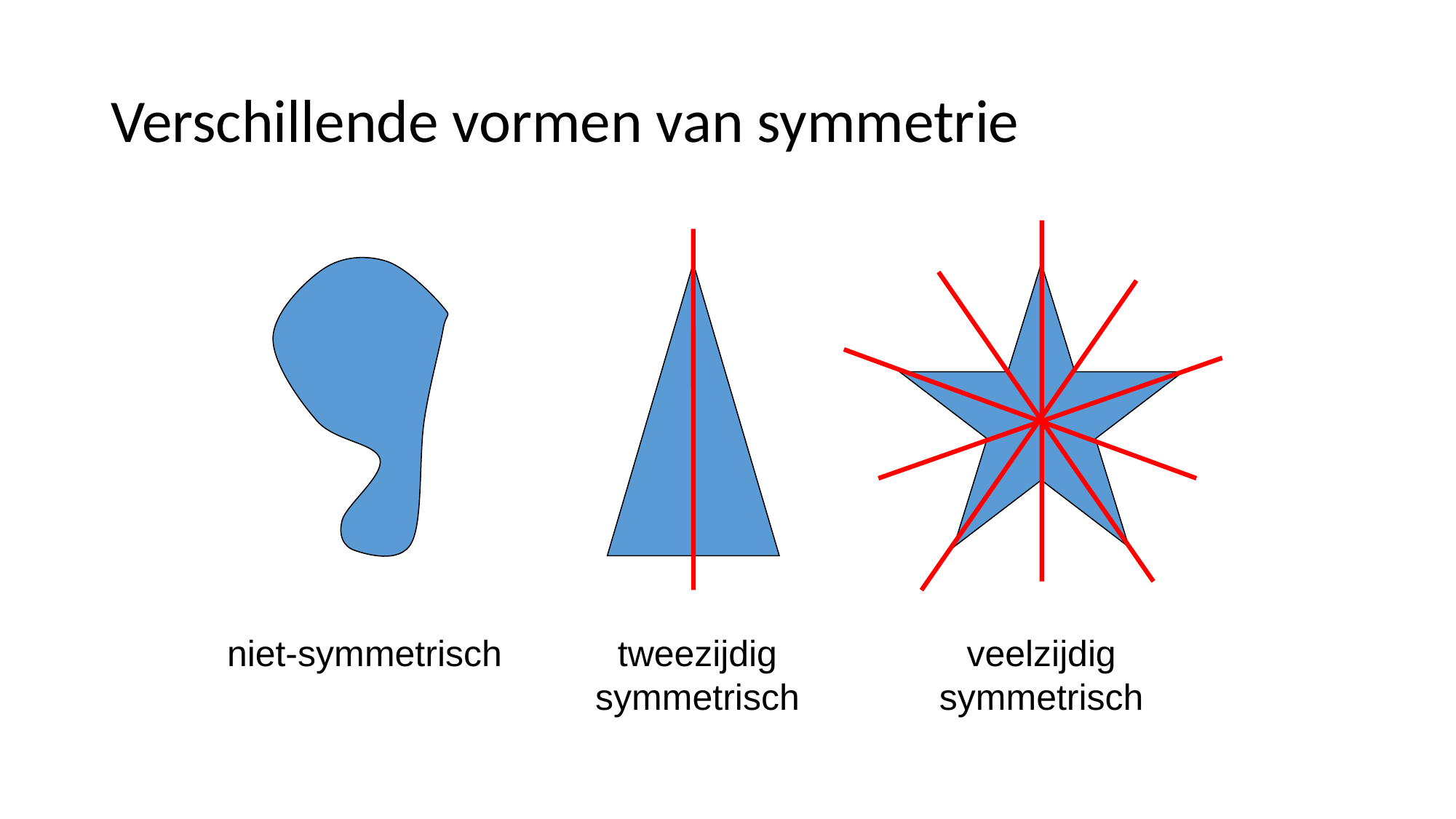

# Verschillende vormen van symmetrie

niet-symmetrisch
tweezijdig
symmetrisch
veelzijdig
symmetrisch